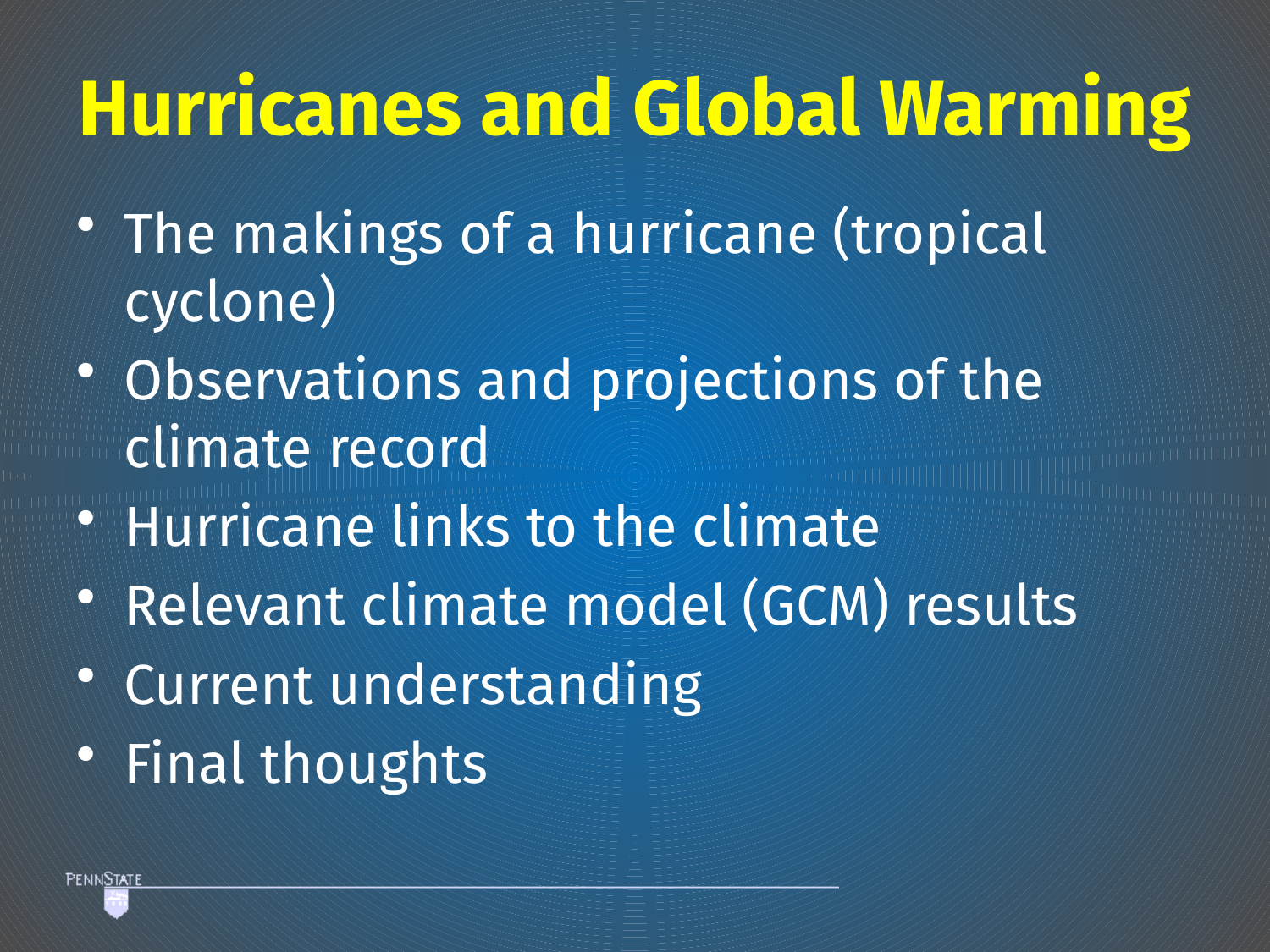

# Hurricanes and Global Warming
The makings of a hurricane (tropical cyclone)
Observations and projections of the climate record
Hurricane links to the climate
Relevant climate model (GCM) results
Current understanding
Final thoughts